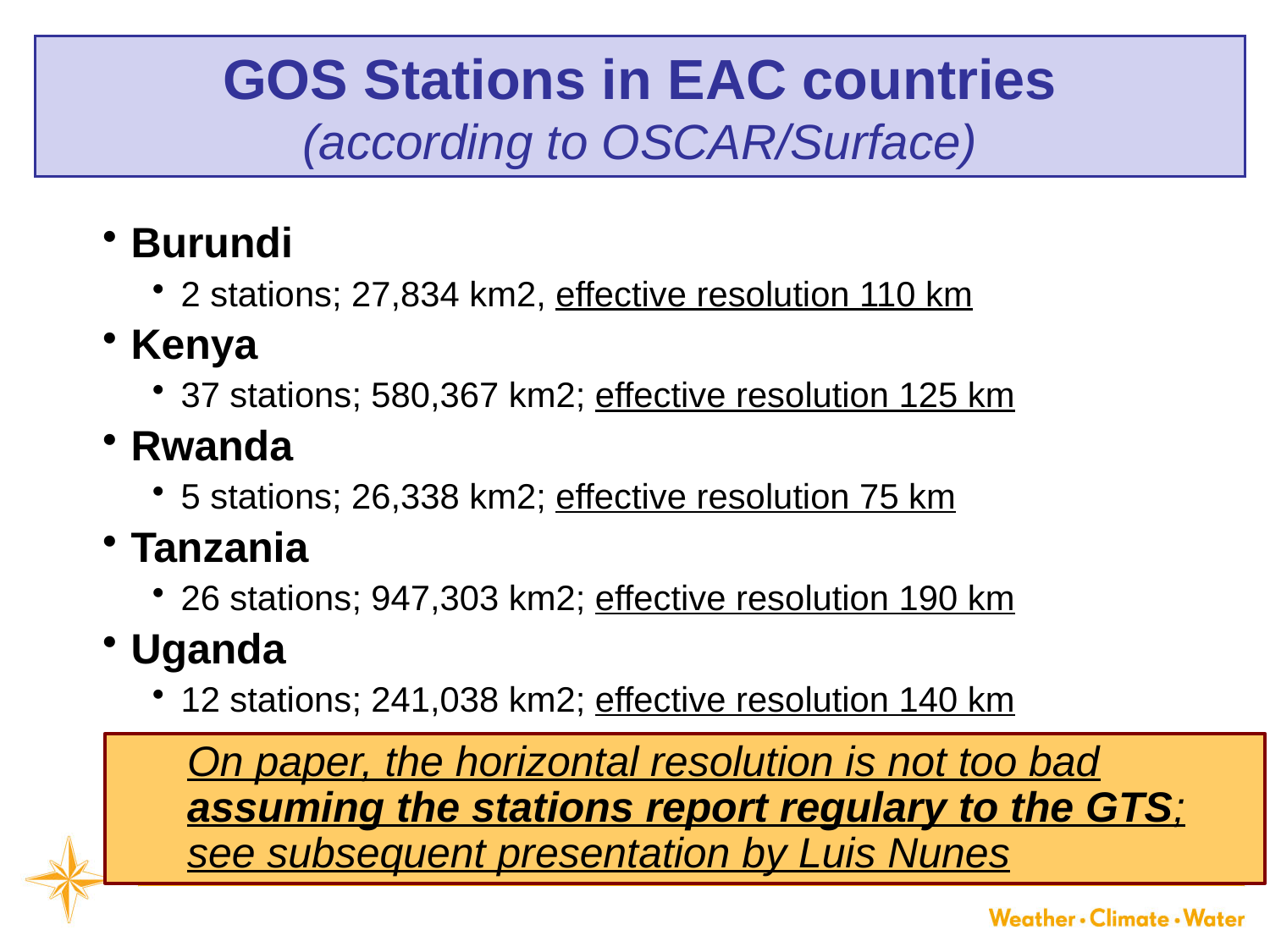

# GOS Stations in EAC countries (according to OSCAR/Surface)
Burundi
2 stations; 27,834 km2, effective resolution 110 km
Kenya
37 stations; 580,367 km2; effective resolution 125 km
Rwanda
5 stations; 26,338 km2; effective resolution 75 km
Tanzania
26 stations; 947,303 km2; effective resolution 190 km
Uganda
12 stations; 241,038 km2; effective resolution 140 km
On paper, the horizontal resolution is not too bad assuming the stations report regulary to the GTS; see subsequent presentation by Luis Nunes